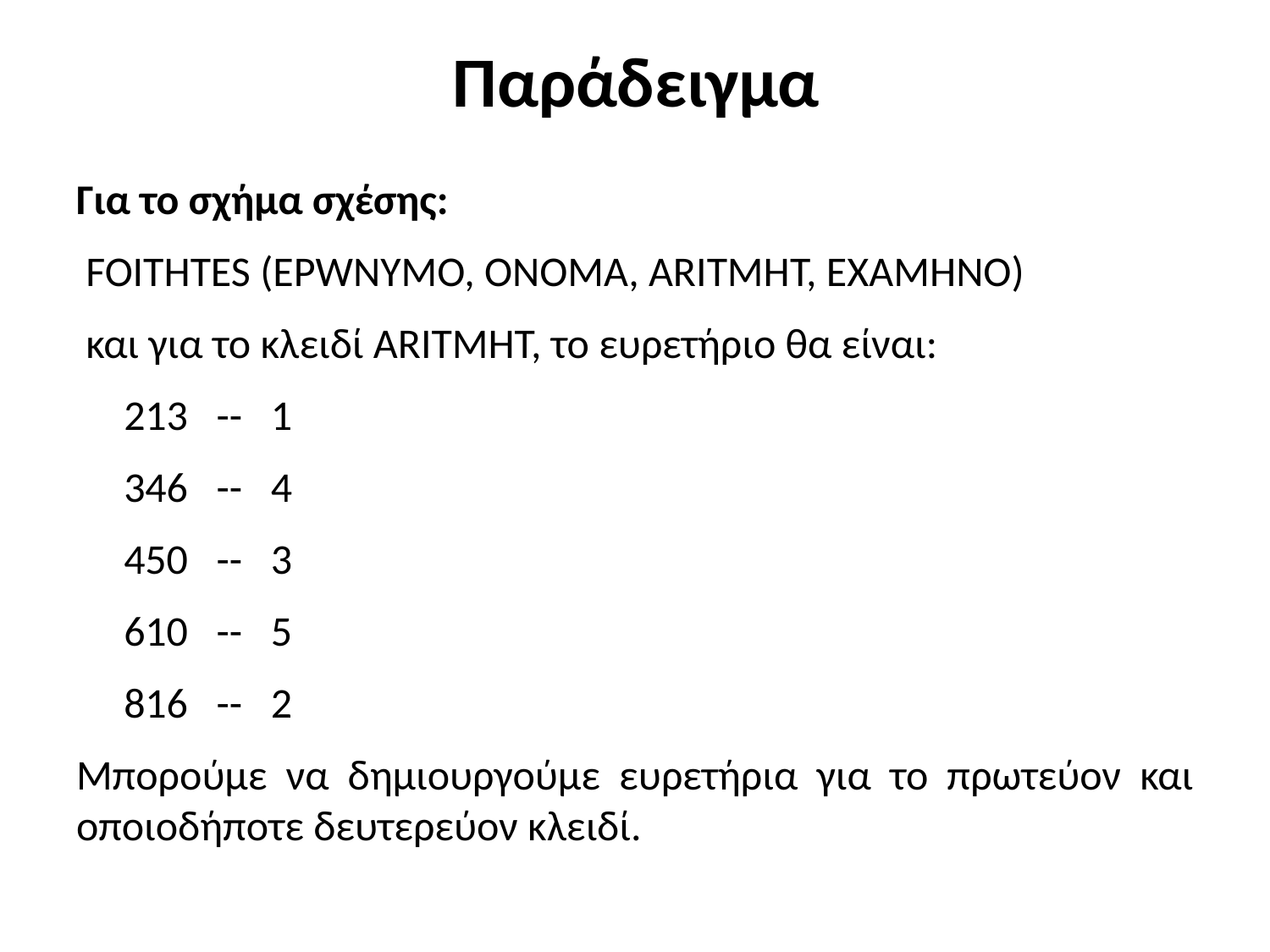

# Παράδειγμα
Για το σχήμα σχέσης:
 FOITHTES (EPWNYMO, ONOMA, ARITMHT, EXAMHNO)
 και για το κλειδί ARITMHT, το ευρετήριο θα είναι:
     213   --   1
     346   --   4
     450   --   3
     610   --   5
     816   --   2
Μπορούμε να δημιουργούμε ευρετήρια για το πρωτεύον και οποιοδήποτε δευτερεύον κλειδί.